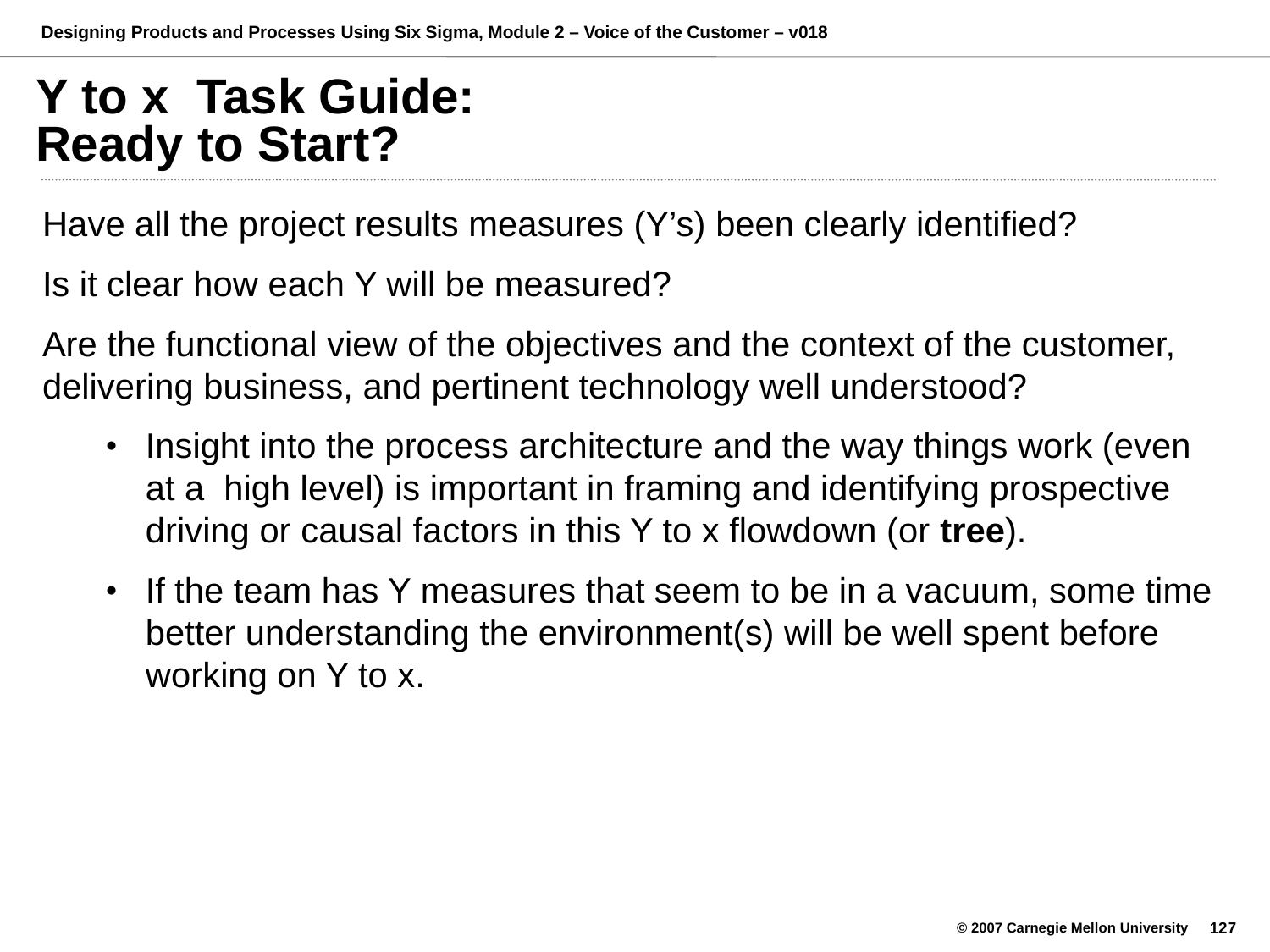

# Y to x  Task Guide: Ready to Start?
Have all the project results measures (Y’s) been clearly identified?
Is it clear how each Y will be measured?
Are the functional view of the objectives and the context of the customer, delivering business, and pertinent technology well understood?
Insight into the process architecture and the way things work (even at a  high level) is important in framing and identifying prospective driving or causal factors in this Y to x flowdown (or tree).
If the team has Y measures that seem to be in a vacuum, some time better understanding the environment(s) will be well spent before working on Y to x.